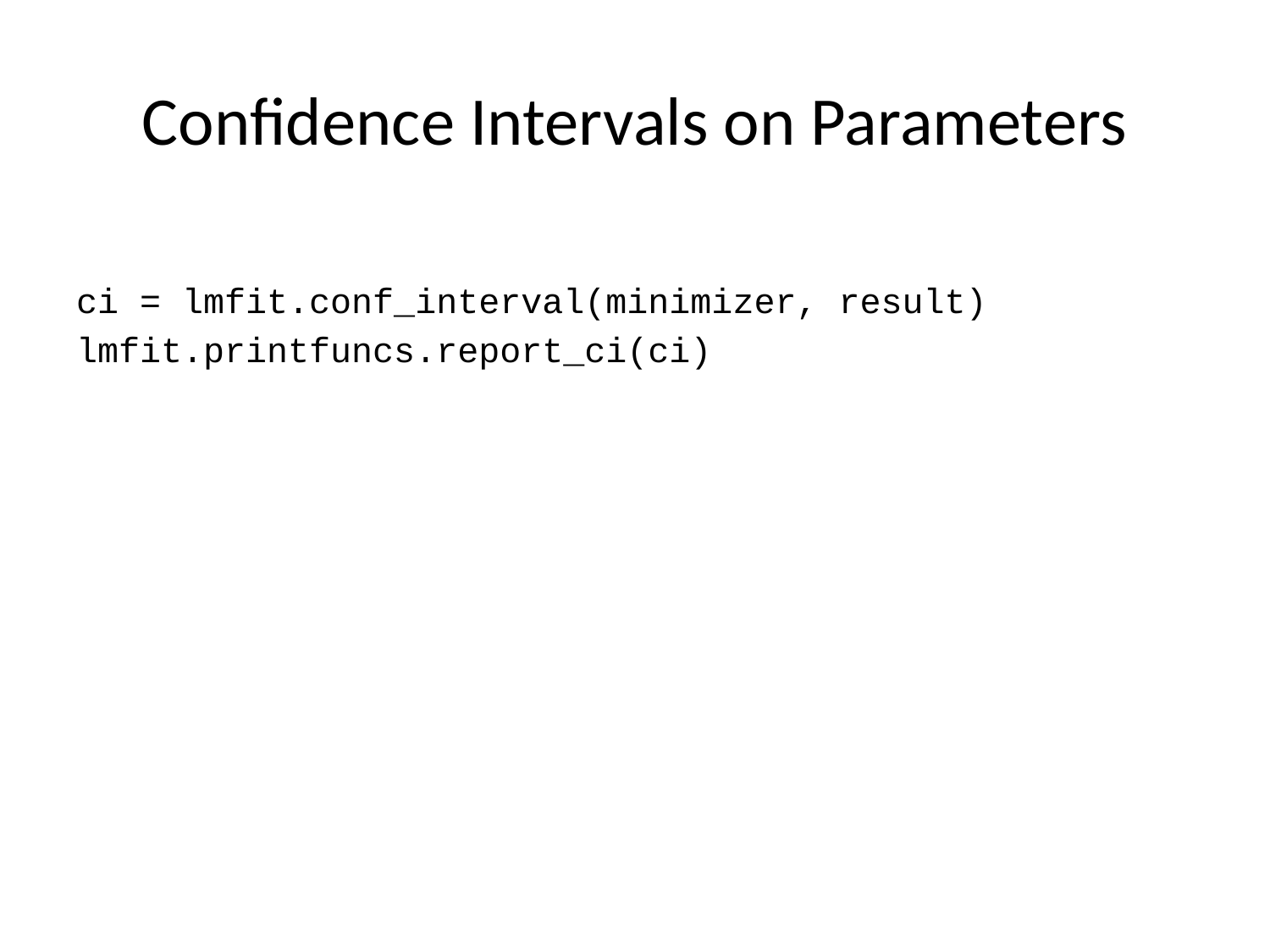

# Confidence Intervals on Parameters

ci = lmfit.conf_interval(minimizer, result)
lmfit.printfuncs.report_ci(ci)